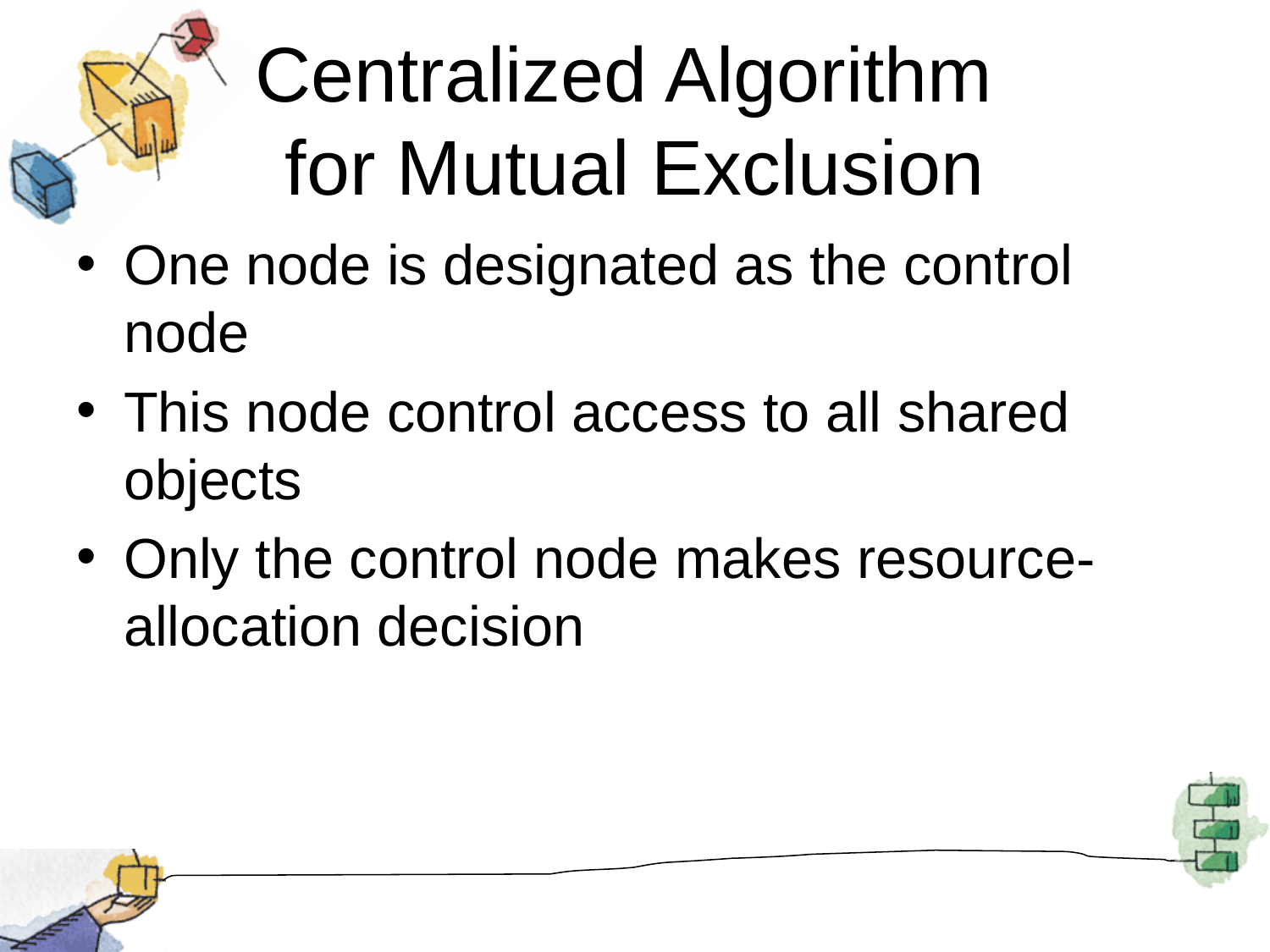

# Centralized Algorithm for Mutual Exclusion
One node is designated as the control node
This node control access to all shared objects
Only the control node makes resource-allocation decision